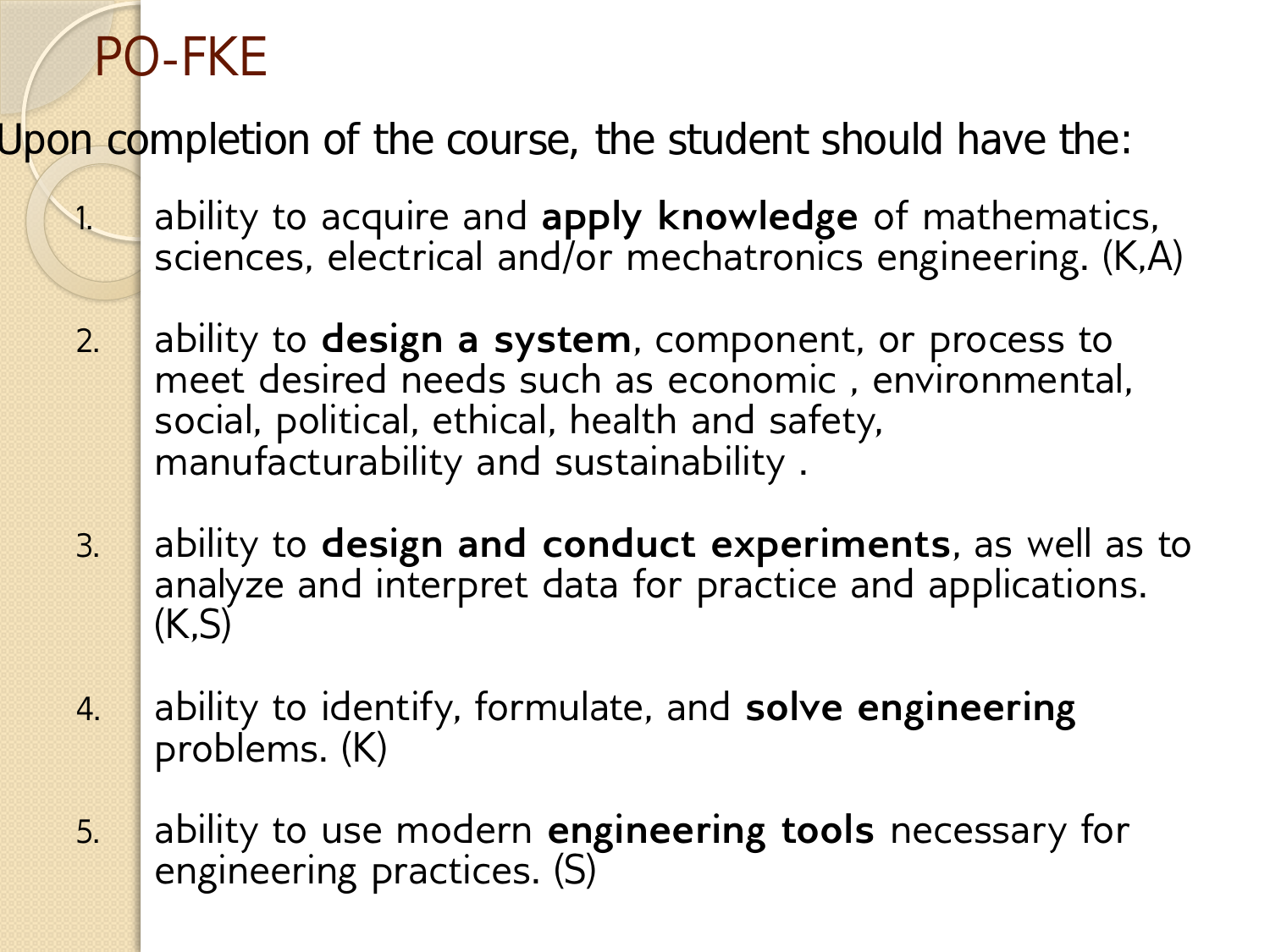

# PO-FKE
Upon completion of the course, the student should have the:
ability to acquire and apply knowledge of mathematics, sciences, electrical and/or mechatronics engineering. (K,A)

ability to design a system, component, or process to meet desired needs such as economic , environmental, social, political, ethical, health and safety, manufacturability and sustainability .

ability to design and conduct experiments, as well as to analyze and interpret data for practice and applications. (K,S)

ability to identify, formulate, and solve engineering problems. (K)

ability to use modern engineering tools necessary for engineering practices. (S)